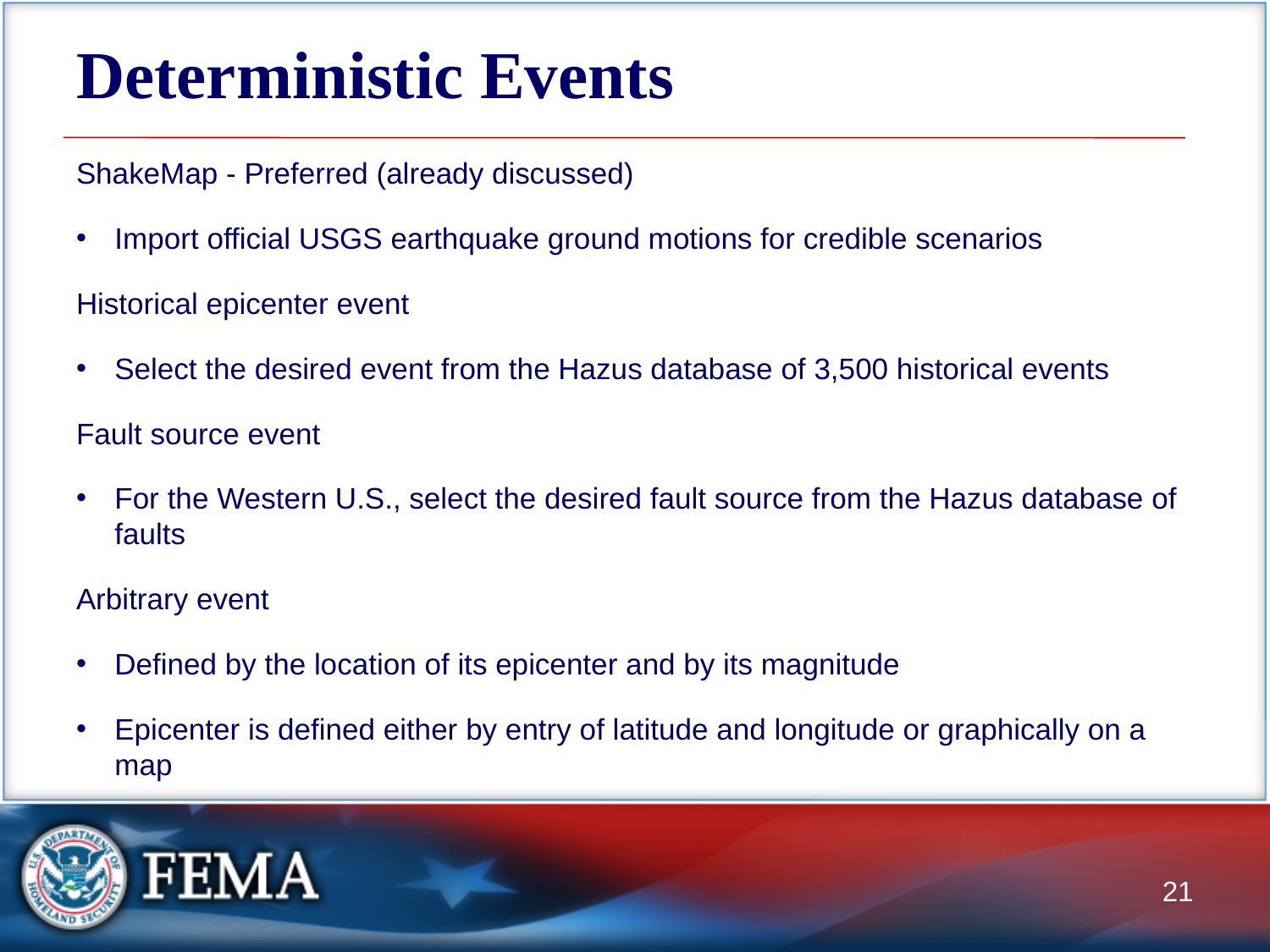

# Deterministic Events
ShakeMap - Preferred (already discussed)
Import official USGS earthquake ground motions for credible scenarios
Historical epicenter event
Select the desired event from the Hazus database of 3,500 historical events
Fault source event
For the Western U.S., select the desired fault source from the Hazus database of faults
Arbitrary event
Defined by the location of its epicenter and by its magnitude
Epicenter is defined either by entry of latitude and longitude or graphically on a map
21